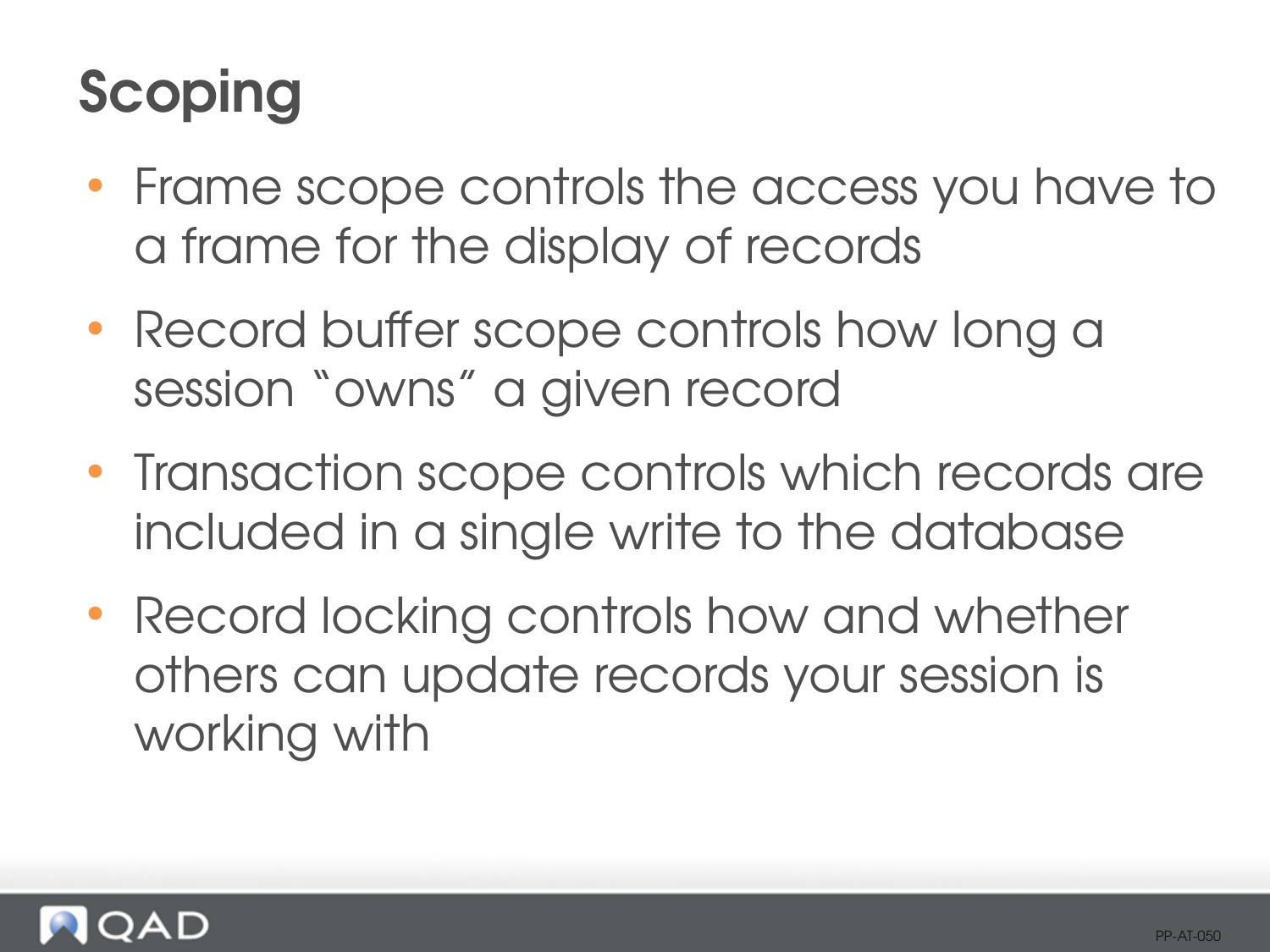

# Scoping
Frame scope controls the access you have to a frame for the display of records
Record buffer scope controls how long a session “owns” a given record
Transaction scope controls which records are included in a single write to the database
Record locking controls how and whether others can update records your session is working with
PP-AT-050